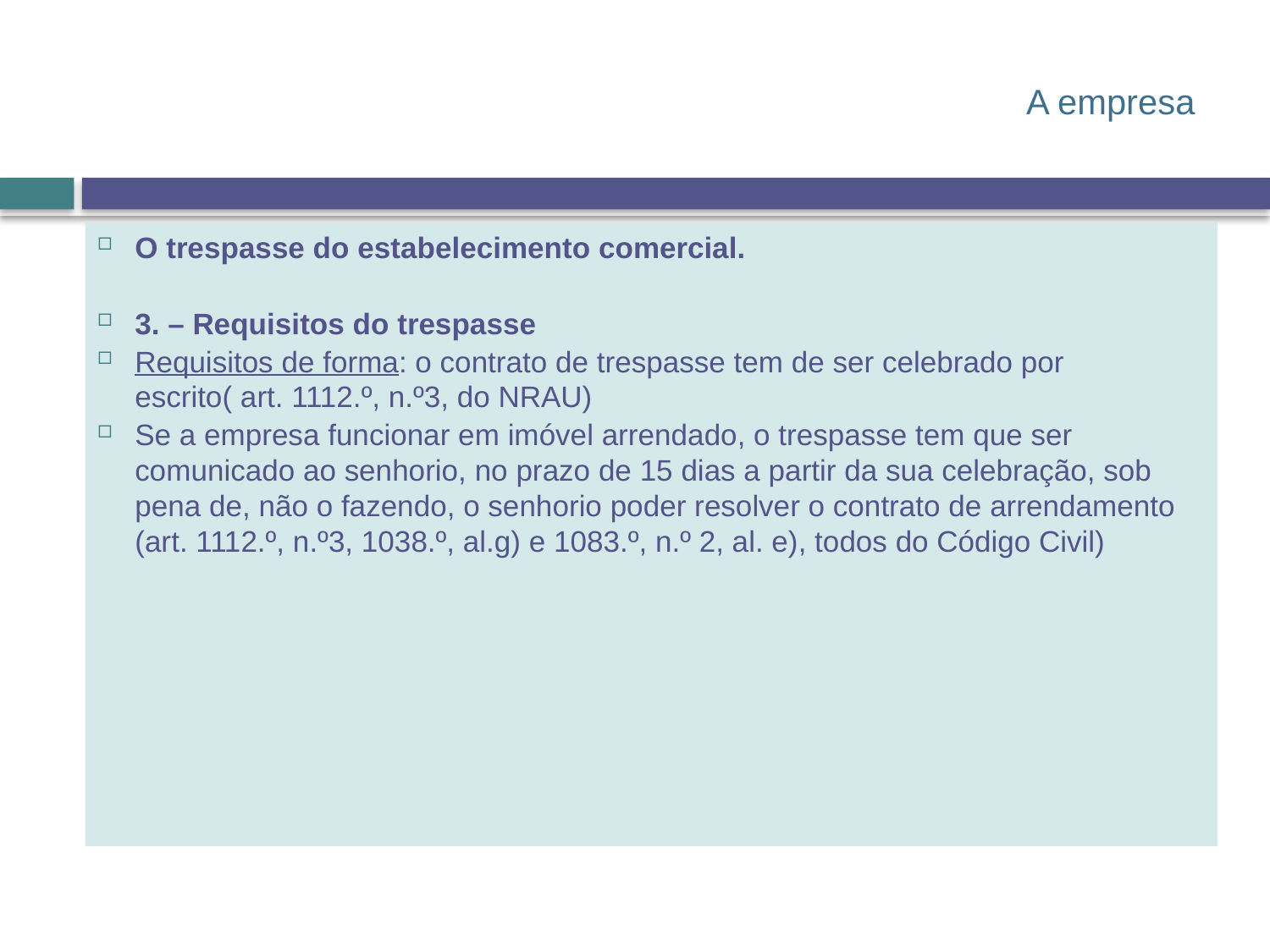

# A empresa
O trespasse do estabelecimento comercial.

3. – Requisitos do trespasse
Requisitos de forma: o contrato de trespasse tem de ser celebrado por escrito( art. 1112.º, n.º3, do NRAU)
Se a empresa funcionar em imóvel arrendado, o trespasse tem que ser comunicado ao senhorio, no prazo de 15 dias a partir da sua celebração, sob pena de, não o fazendo, o senhorio poder resolver o contrato de arrendamento (art. 1112.º, n.º3, 1038.º, al.g) e 1083.º, n.º 2, al. e), todos do Código Civil)